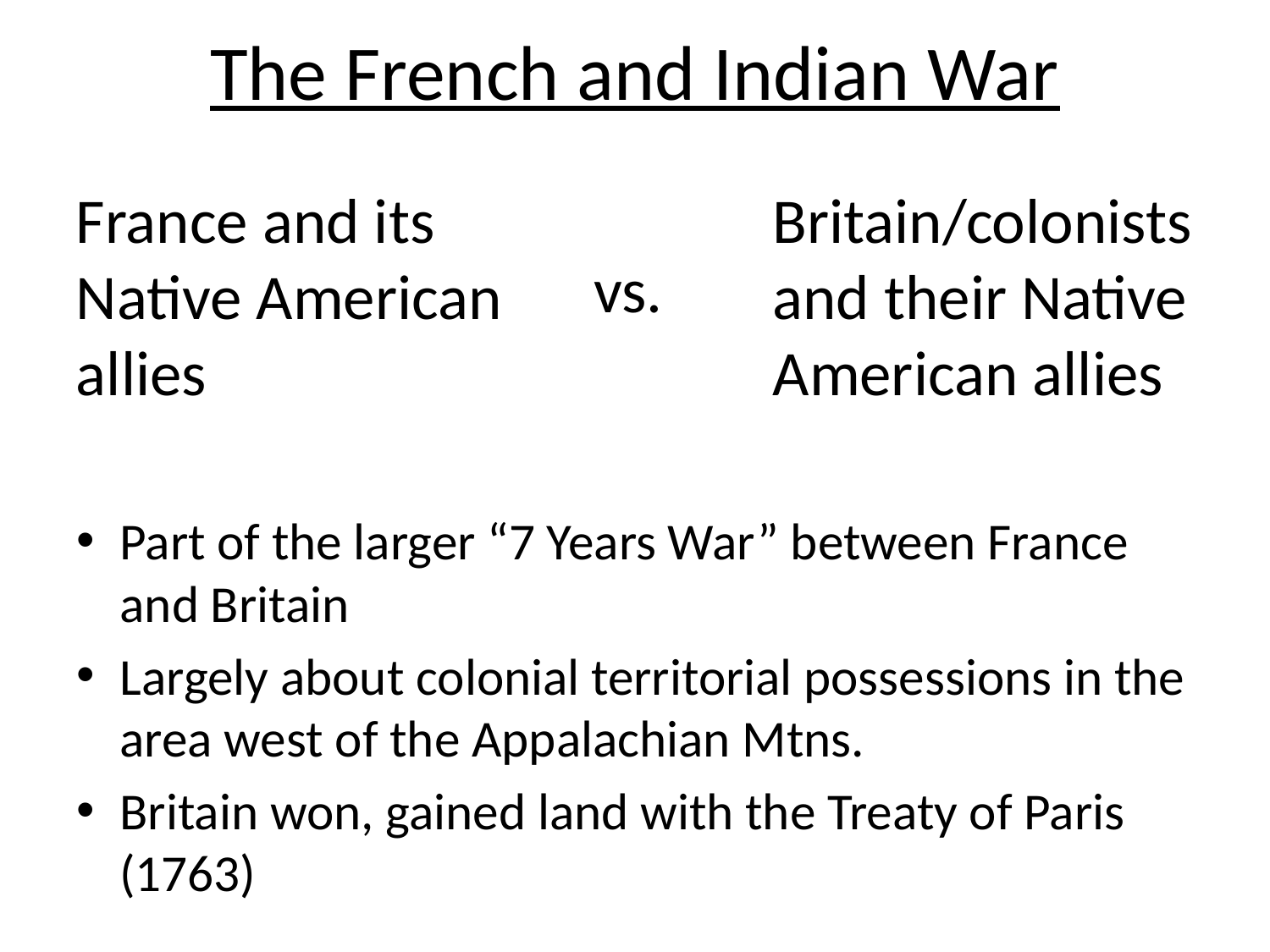

# The French and Indian War
France and its Native American allies
Britain/colonists and their Native American allies
vs.
Part of the larger “7 Years War” between France and Britain
Largely about colonial territorial possessions in the area west of the Appalachian Mtns.
Britain won, gained land with the Treaty of Paris (1763)